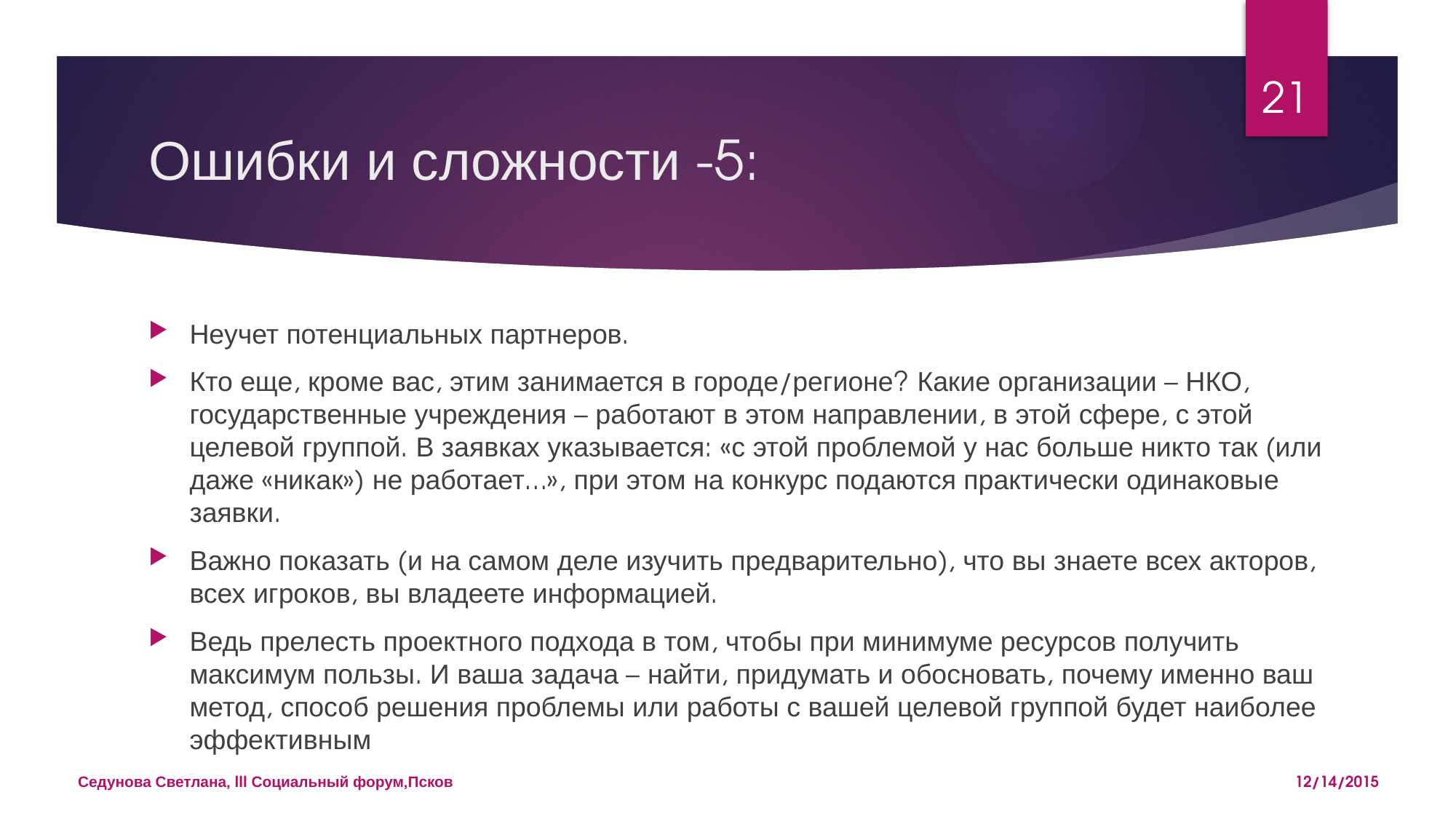

21
# Ошибки и сложности -5:
Неучет потенциальных партнеров.
Кто еще, кроме вас, этим занимается в городе/регионе? Какие организации – НКО, государственные учреждения – работают в этом направлении, в этой сфере, с этой целевой группой. В заявках указывается: «с этой проблемой у нас больше никто так (или даже «никак») не работает…», при этом на конкурс подаются практически одинаковые заявки.
Важно показать (и на самом деле изучить предварительно), что вы знаете всех акторов, всех игроков, вы владеете информацией.
Ведь прелесть проектного подхода в том, чтобы при минимуме ресурсов получить максимум пользы. И ваша задача – найти, придумать и обосновать, почему именно ваш метод, способ решения проблемы или работы с вашей целевой группой будет наиболее эффективным
Седунова Светлана, III Социальный форум,Псков
12/14/2015